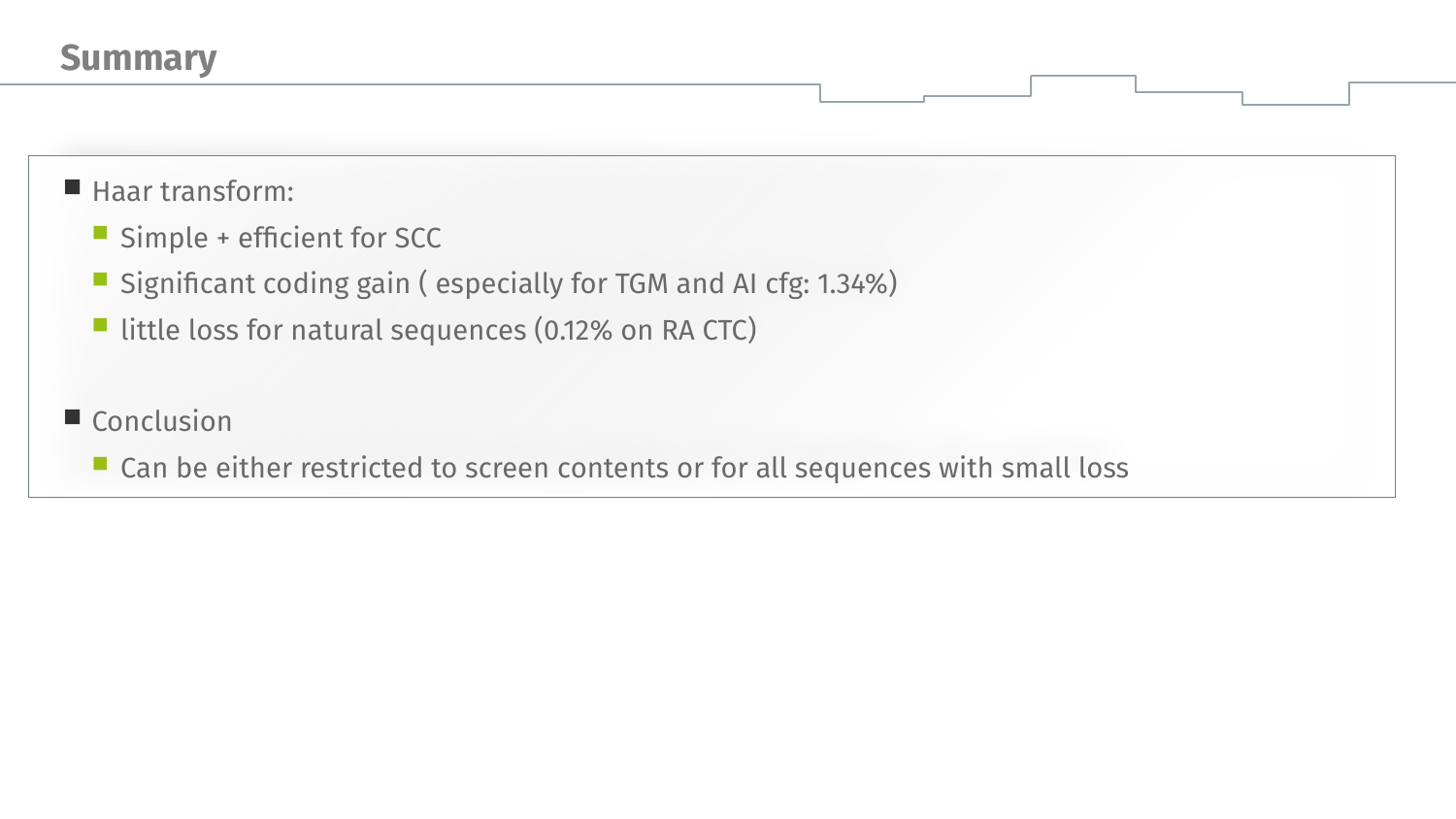

# Summary
Haar transform:
Simple + efficient for SCC
Significant coding gain ( especially for TGM and AI cfg: 1.34%)
little loss for natural sequences (0.12% on RA CTC)

Conclusion
Can be either restricted to screen contents or for all sequences with small loss